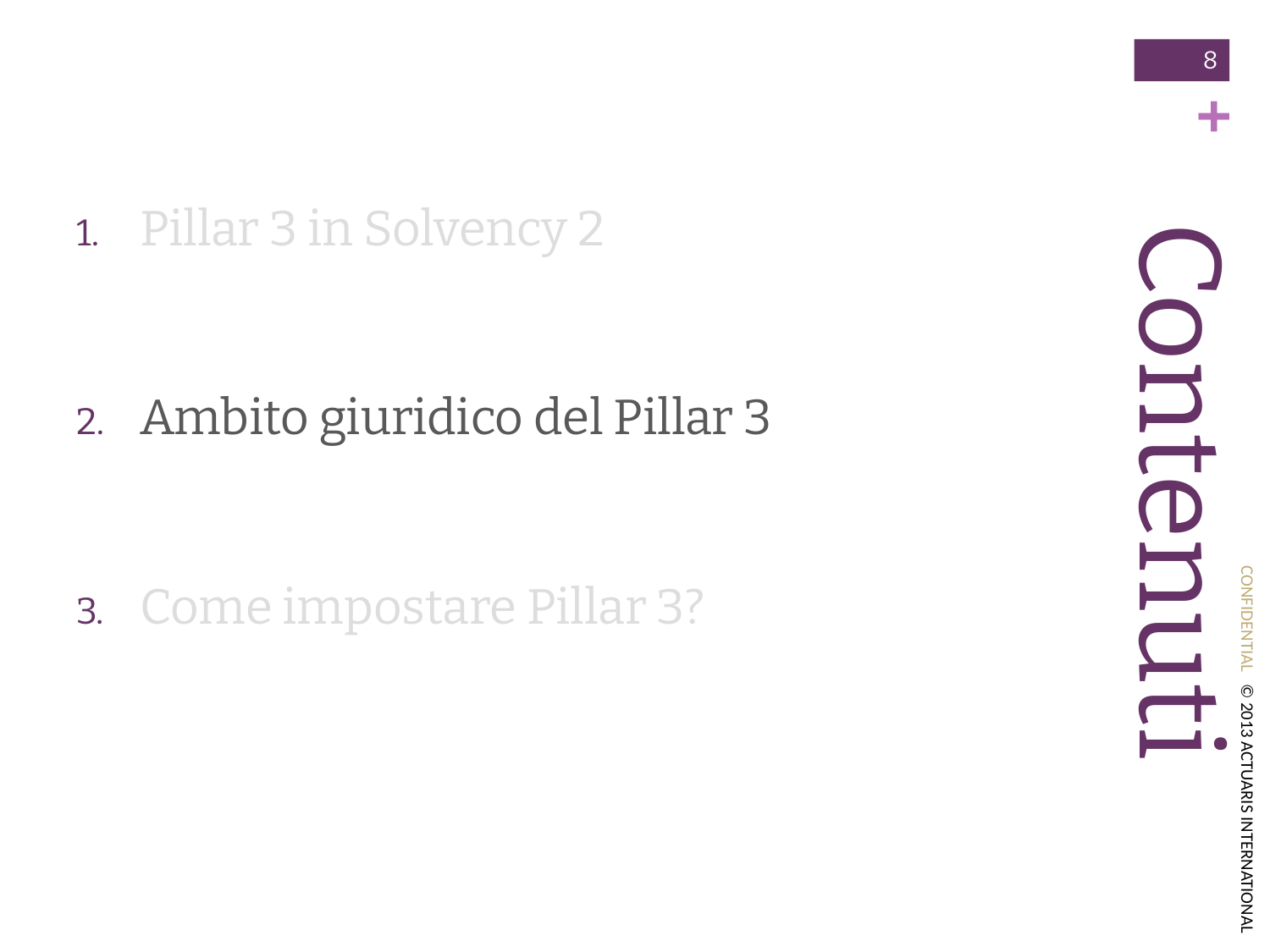

8

Pillar 3 in Solvency 2

Ambito giuridico del Pillar 3

Come impostare Pillar 3?
# Contenuti